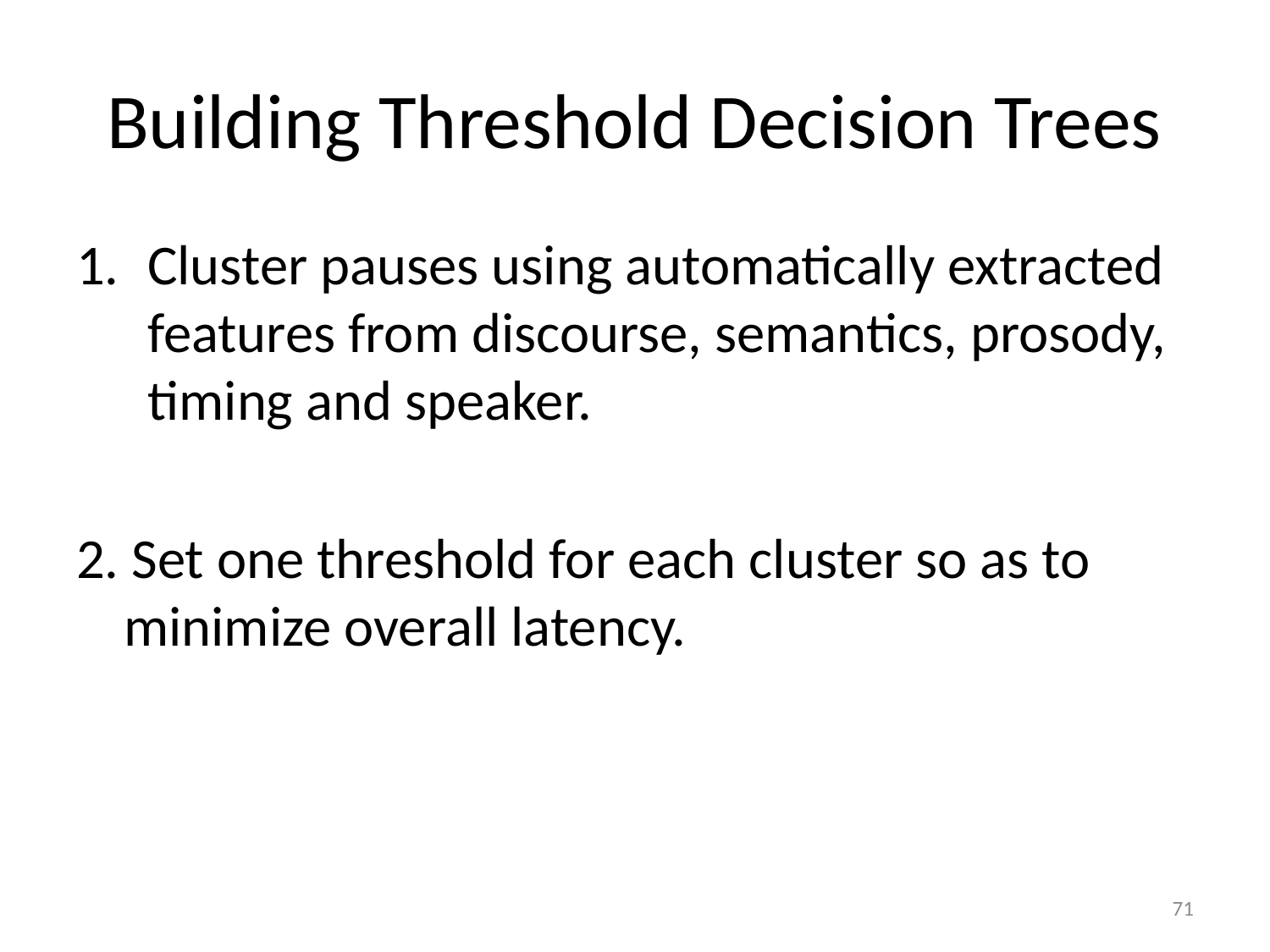

# Building Threshold Decision Trees
Cluster pauses using automatically extracted features from discourse, semantics, prosody, timing and speaker.

2. Set one threshold for each cluster so as to minimize overall latency.
71